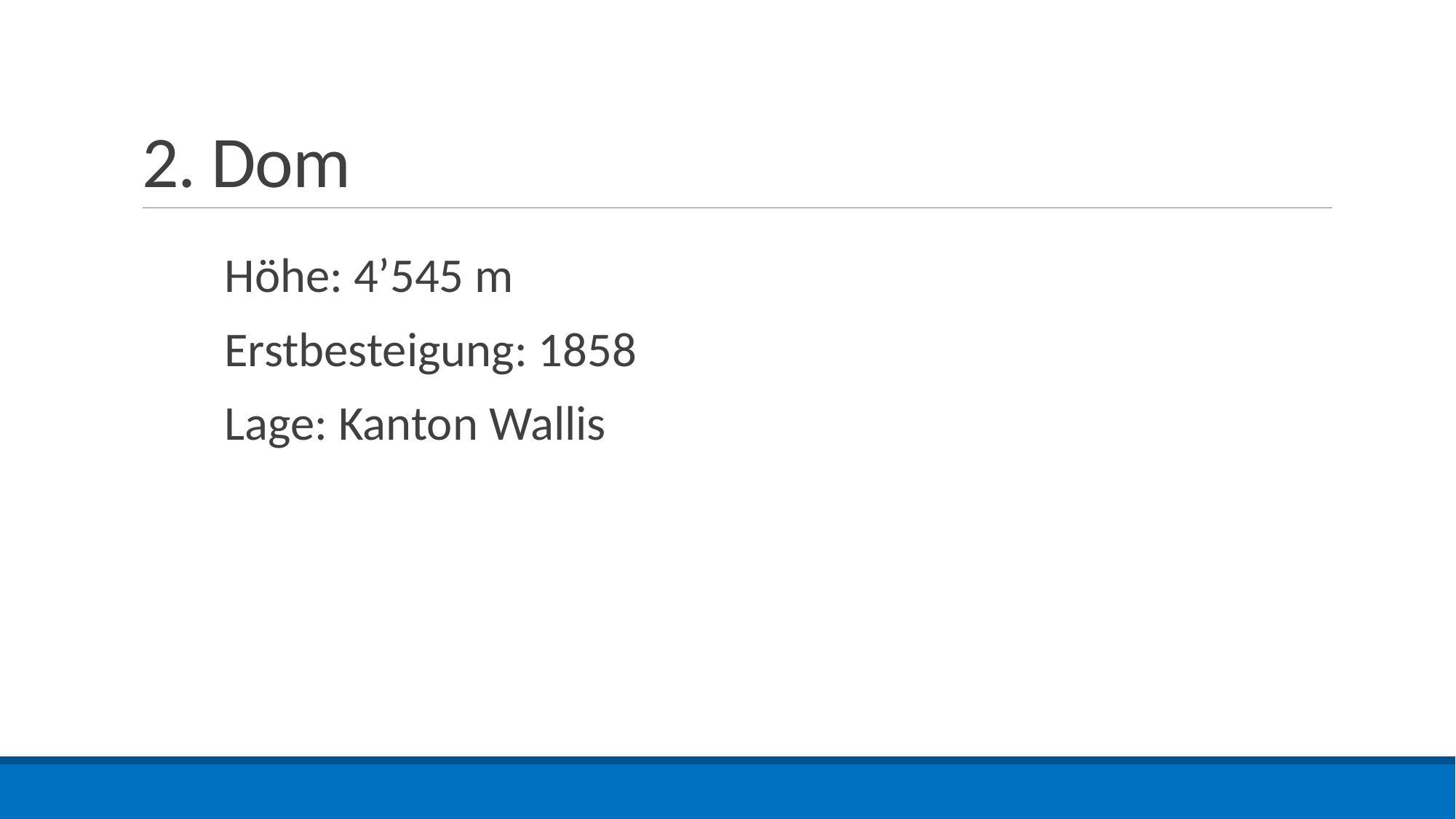

# 2. Dom

Höhe: 4’545 m
Erstbesteigung: 1858
Lage: Kanton Wallis